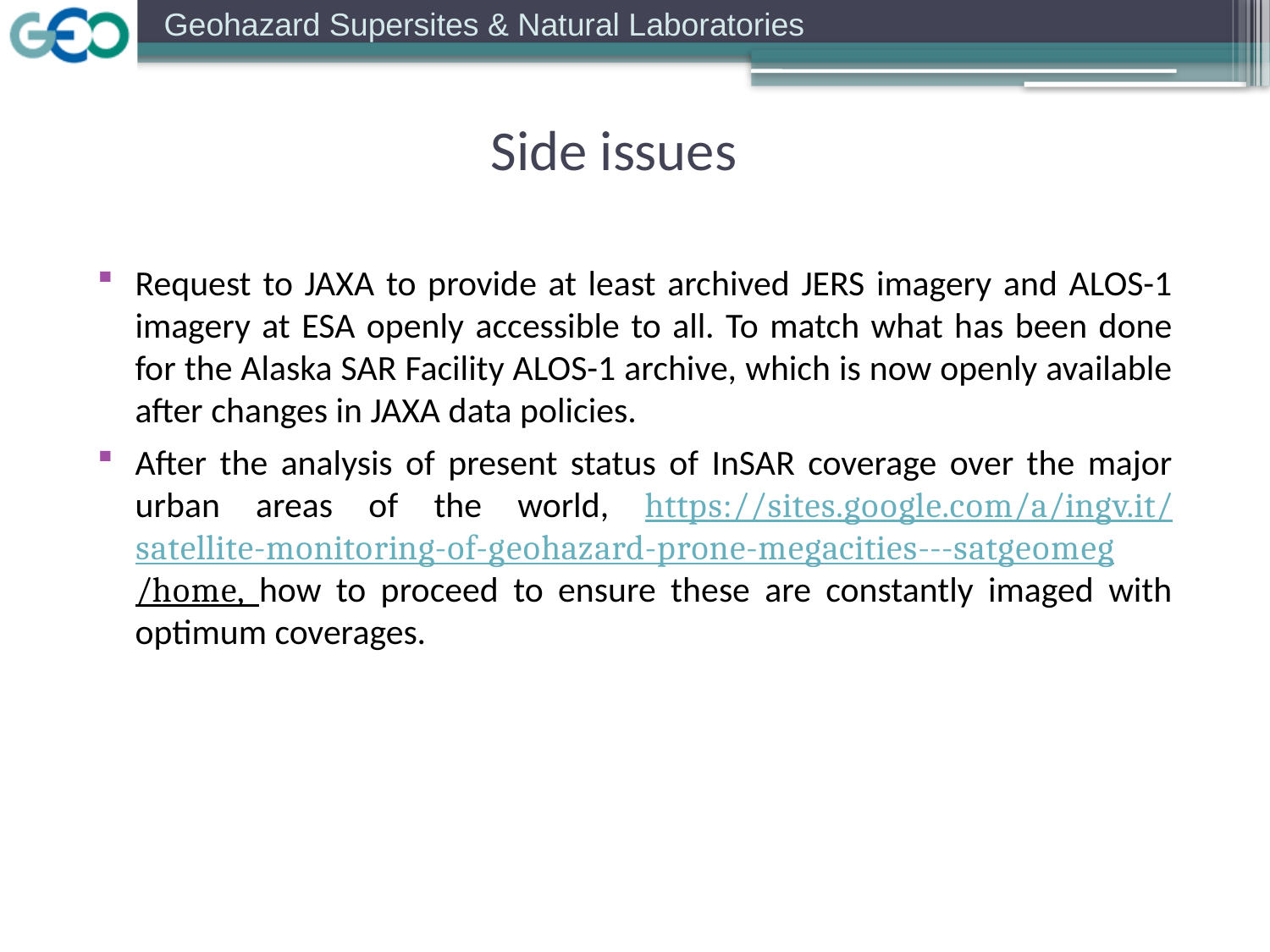

Side issues

Request to JAXA to provide at least archived JERS imagery and ALOS-1 imagery at ESA openly accessible to all. To match what has been done for the Alaska SAR Facility ALOS-1 archive, which is now openly available after changes in JAXA data policies.
After the analysis of present status of InSAR coverage over the major urban areas of the world, https://sites.google.com/a/ingv.it/satellite-monitoring-of-geohazard-prone-megacities---satgeomeg/home, how to proceed to ensure these are constantly imaged with optimum coverages.